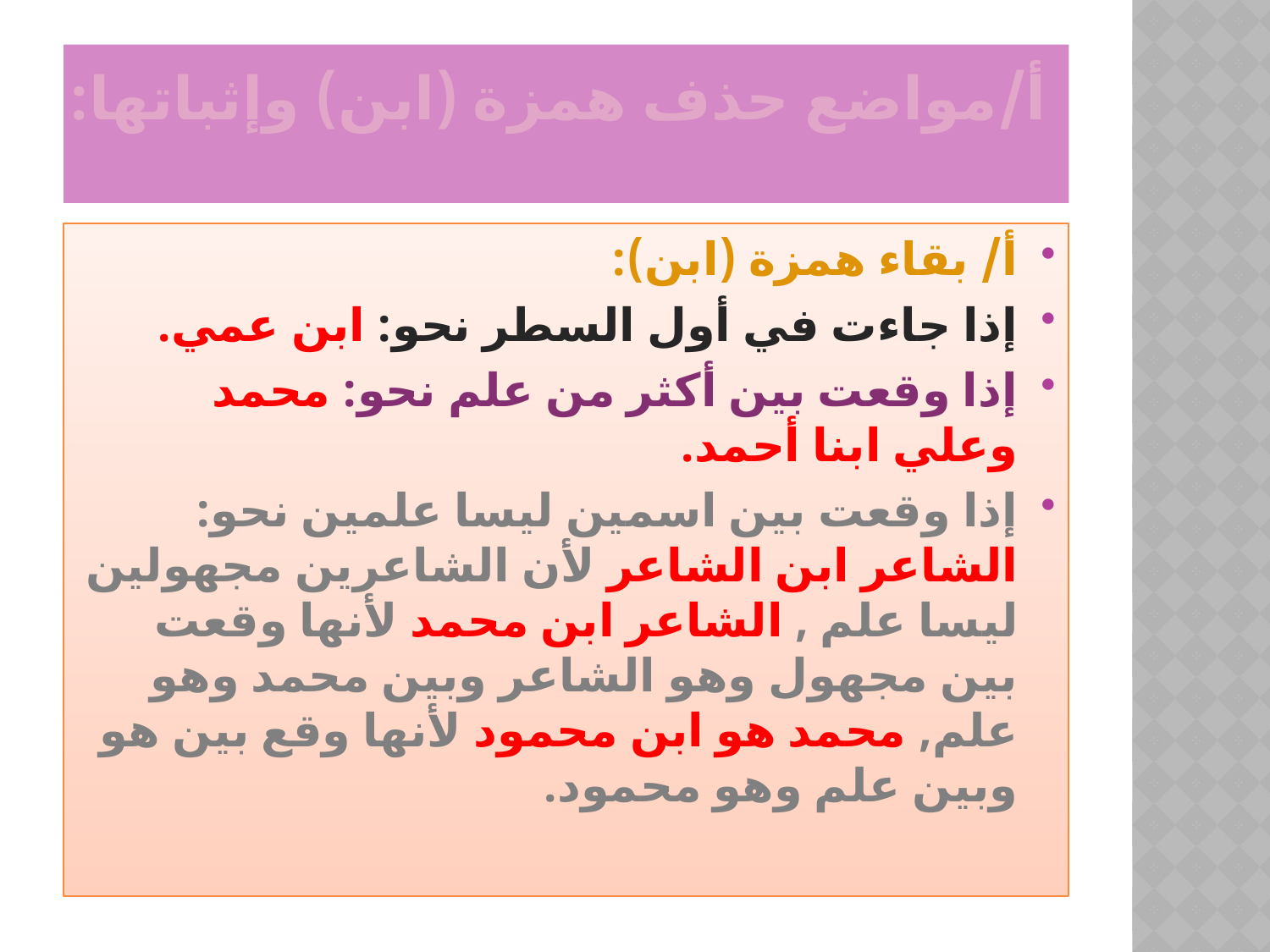

# أ/مواضع حذف همزة (ابن) وإثباتها:
أ/ بقاء همزة (ابن):
إذا جاءت في أول السطر نحو: ابن عمي.
إذا وقعت بين أكثر من علم نحو: محمد وعلي ابنا أحمد.
إذا وقعت بين اسمين ليسا علمين نحو: الشاعر ابن الشاعر لأن الشاعرين مجهولين ليسا علم , الشاعر ابن محمد لأنها وقعت بين مجهول وهو الشاعر وبين محمد وهو علم, محمد هو ابن محمود لأنها وقع بين هو وبين علم وهو محمود.